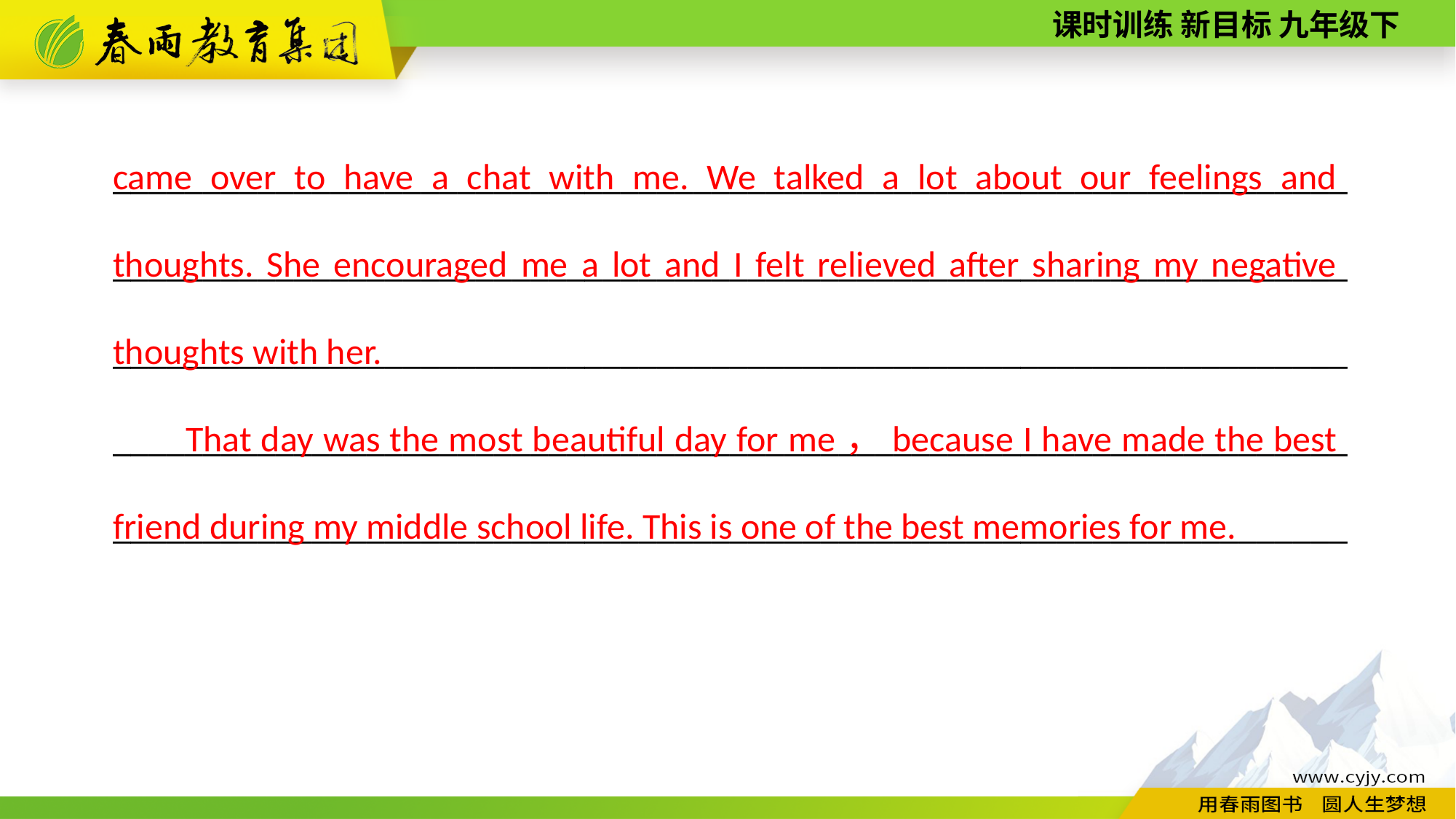

____________________________________________________________________
____________________________________________________________________
____________________________________________________________________
____________________________________________________________________
____________________________________________________________________
came over to have a chat with me. We talked a lot about our feelings and thoughts. She encouraged me a lot and I felt relieved after sharing my negative thoughts with her.
That day was the most beautiful day for me，because I have made the best friend during my middle school life. This is one of the best memories for me.